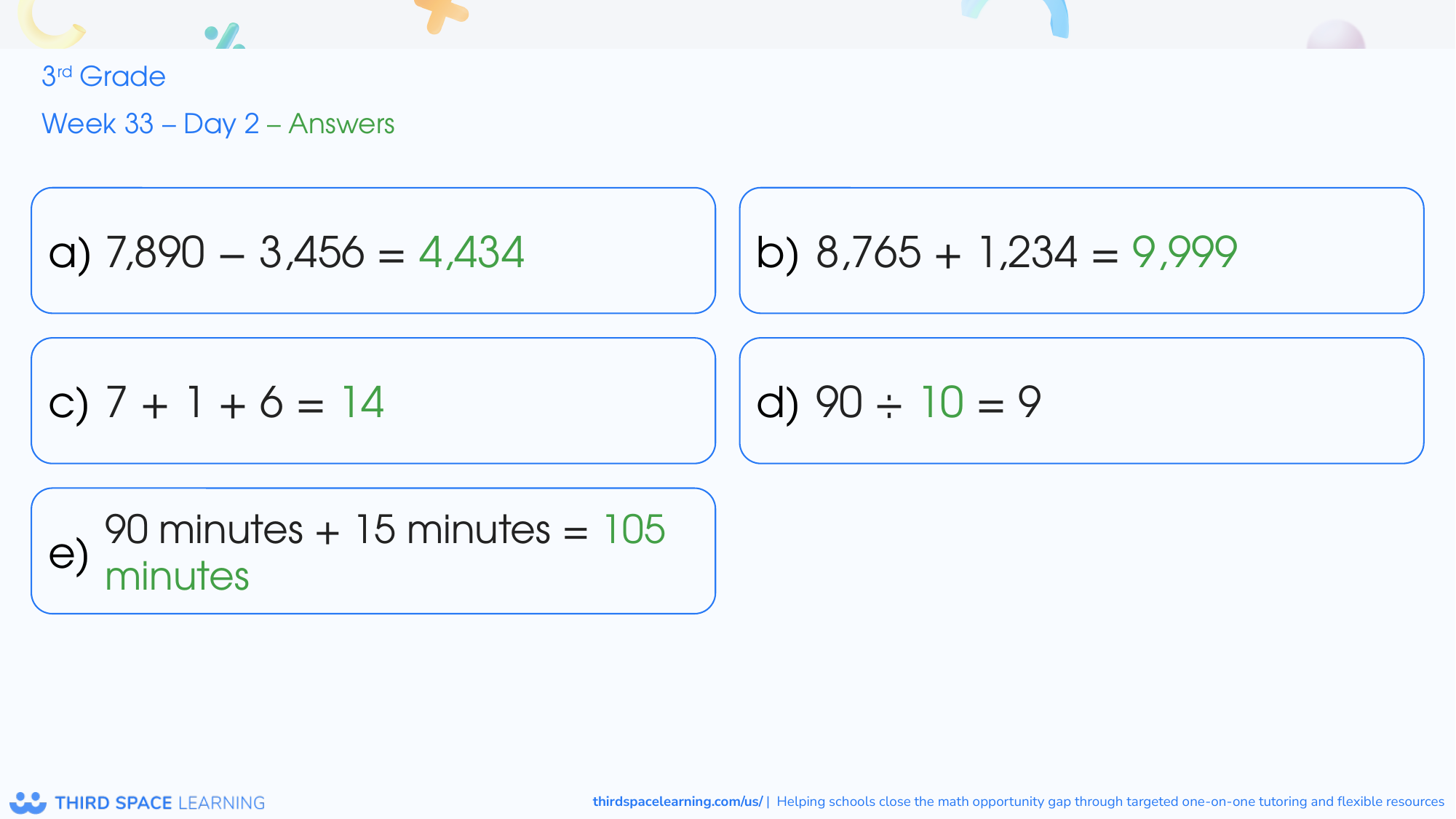

3rd Grade
Week 33 – Day 2 – Answers
7,890 − 3,456 = 4,434
8,765 + 1,234 = 9,999
7 + 1 + 6 = 14
90 ÷ 10 = 9
90 minutes + 15 minutes = 105 minutes